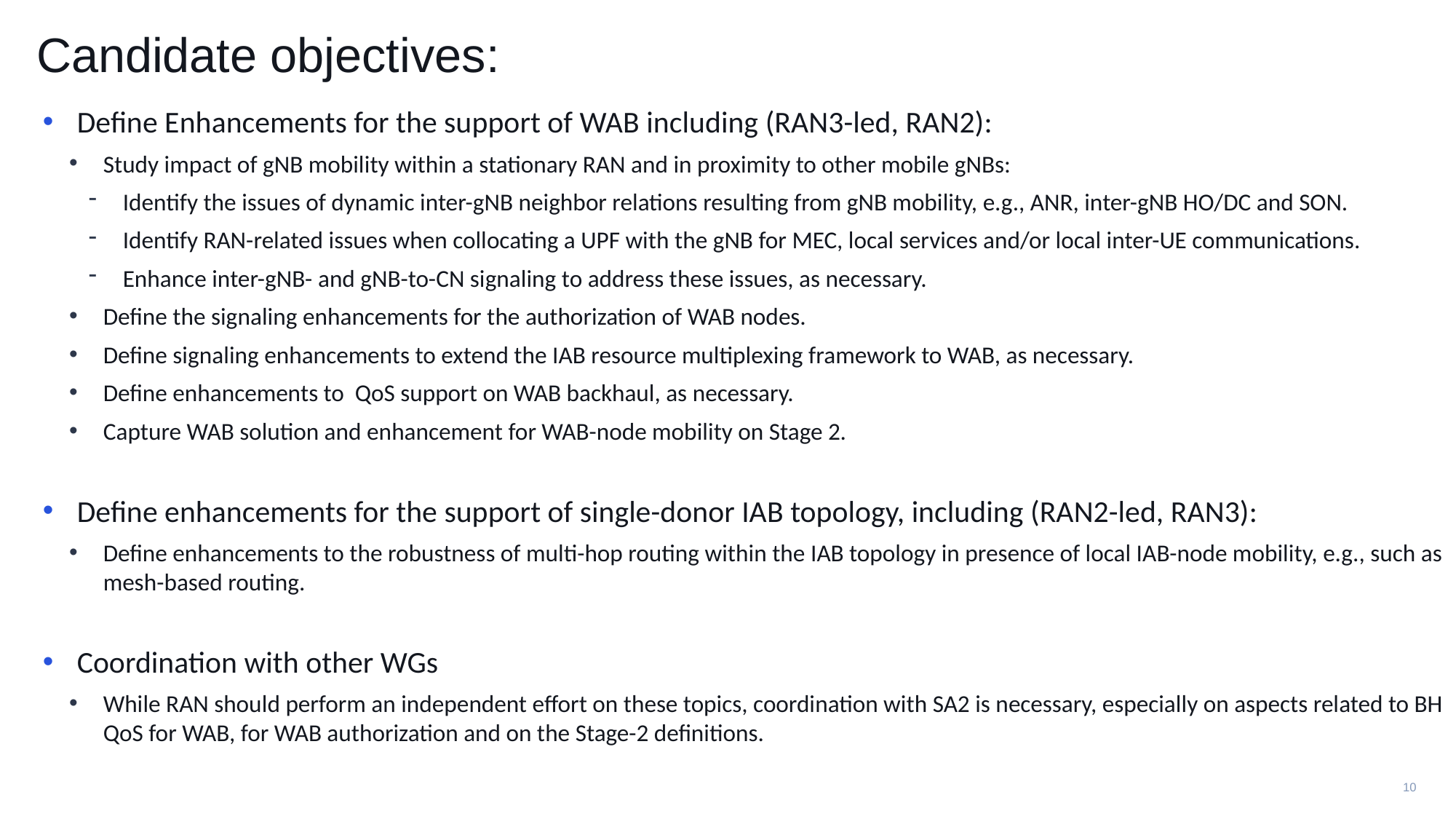

Candidate objectives:
Define Enhancements for the support of WAB including (RAN3-led, RAN2):
Study impact of gNB mobility within a stationary RAN and in proximity to other mobile gNBs:
Identify the issues of dynamic inter-gNB neighbor relations resulting from gNB mobility, e.g., ANR, inter-gNB HO/DC and SON.
Identify RAN-related issues when collocating a UPF with the gNB for MEC, local services and/or local inter-UE communications.
Enhance inter-gNB- and gNB-to-CN signaling to address these issues, as necessary.
Define the signaling enhancements for the authorization of WAB nodes.
Define signaling enhancements to extend the IAB resource multiplexing framework to WAB, as necessary.
Define enhancements to  QoS support on WAB backhaul, as necessary.
Capture WAB solution and enhancement for WAB-node mobility on Stage 2.

Define enhancements for the support of single-donor IAB topology, including (RAN2-led, RAN3):
Define enhancements to the robustness of multi-hop routing within the IAB topology in presence of local IAB-node mobility, e.g., such as mesh-based routing.

Coordination with other WGs
While RAN should perform an independent effort on these topics, coordination with SA2 is necessary, especially on aspects related to BH QoS for WAB, for WAB authorization and on the Stage-2 definitions.